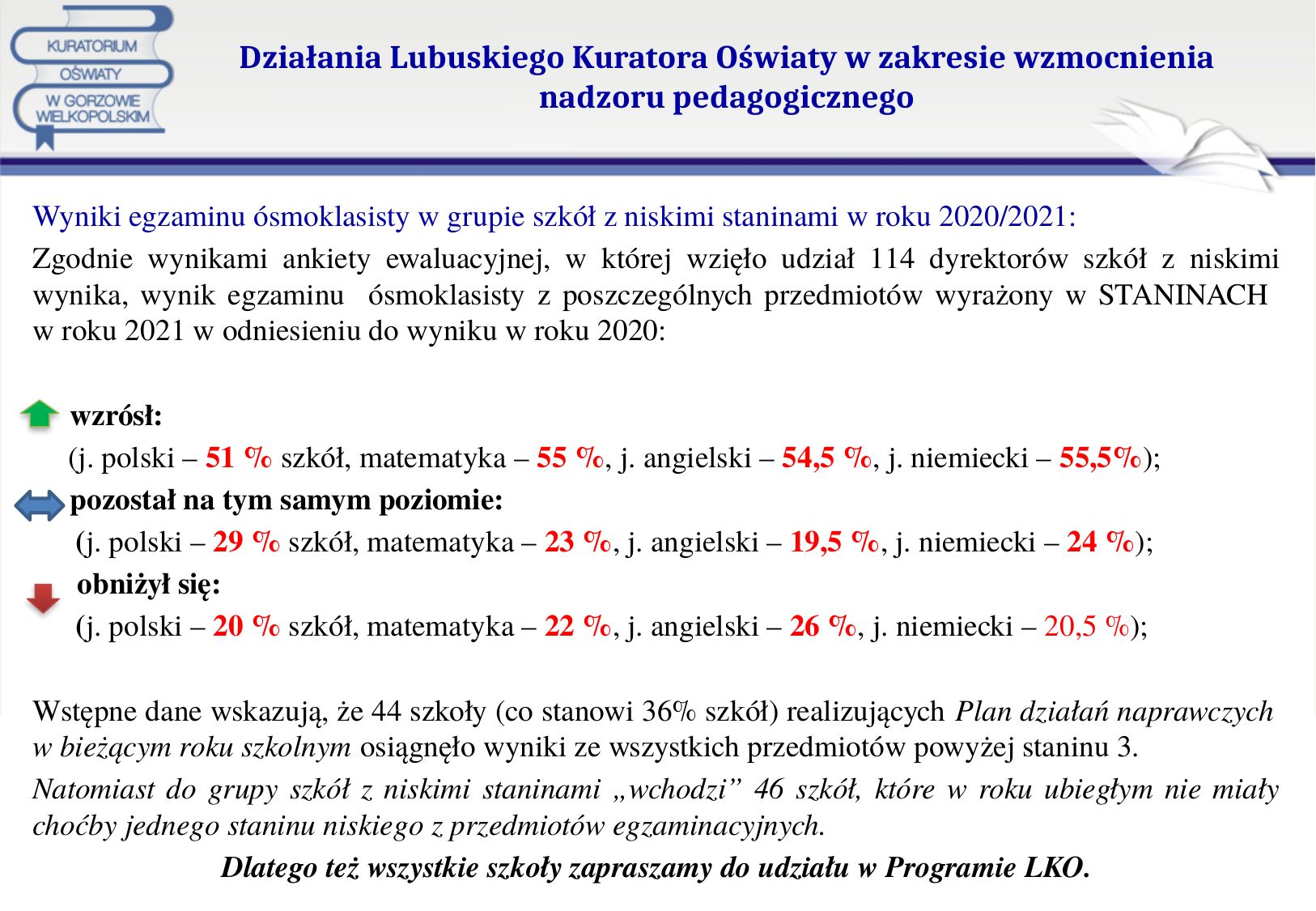

# Działania Lubuskiego Kuratora Oświaty w zakresie wzmocnienia nadzoru pedagogicznego
Wyniki egzaminu ósmoklasisty w grupie szkół z niskimi staninami w roku 2020/2021:
Zgodnie wynikami ankiety ewaluacyjnej, w której wzięło udział 114 dyrektorów szkół z niskimi wynika, wynik egzaminu  ósmoklasisty z poszczególnych przedmiotów wyrażony w STANINACH
w roku 2021 w odniesieniu do wyniku w roku 2020:

     wzrósł:
(j. polski – 51 % szkół, matematyka – 55 %, j. angielski – 54,5 %, j. niemiecki – 55,5%);
     pozostał na tym samym poziomie:
 (j. polski – 29 % szkół, matematyka – 23 %, j. angielski – 19,5 %, j. niemiecki – 24 %);
      obniżył się:
 (j. polski – 20 % szkół, matematyka – 22 %, j. angielski – 26 %, j. niemiecki – 20,5 %);

Wstępne dane wskazują, że 44 szkoły (co stanowi 36% szkół) realizujących Plan działań naprawczych
w bieżącym roku szkolnym osiągnęło wyniki ze wszystkich przedmiotów powyżej staninu 3.
Natomiast do grupy szkół z niskimi staninami „wchodzi” 46 szkół, które w roku ubiegłym nie miały choćby jednego staninu niskiego z przedmiotów egzaminacyjnych.
Dlatego też wszystkie szkoły zapraszamy do udziału w Programie LKO.